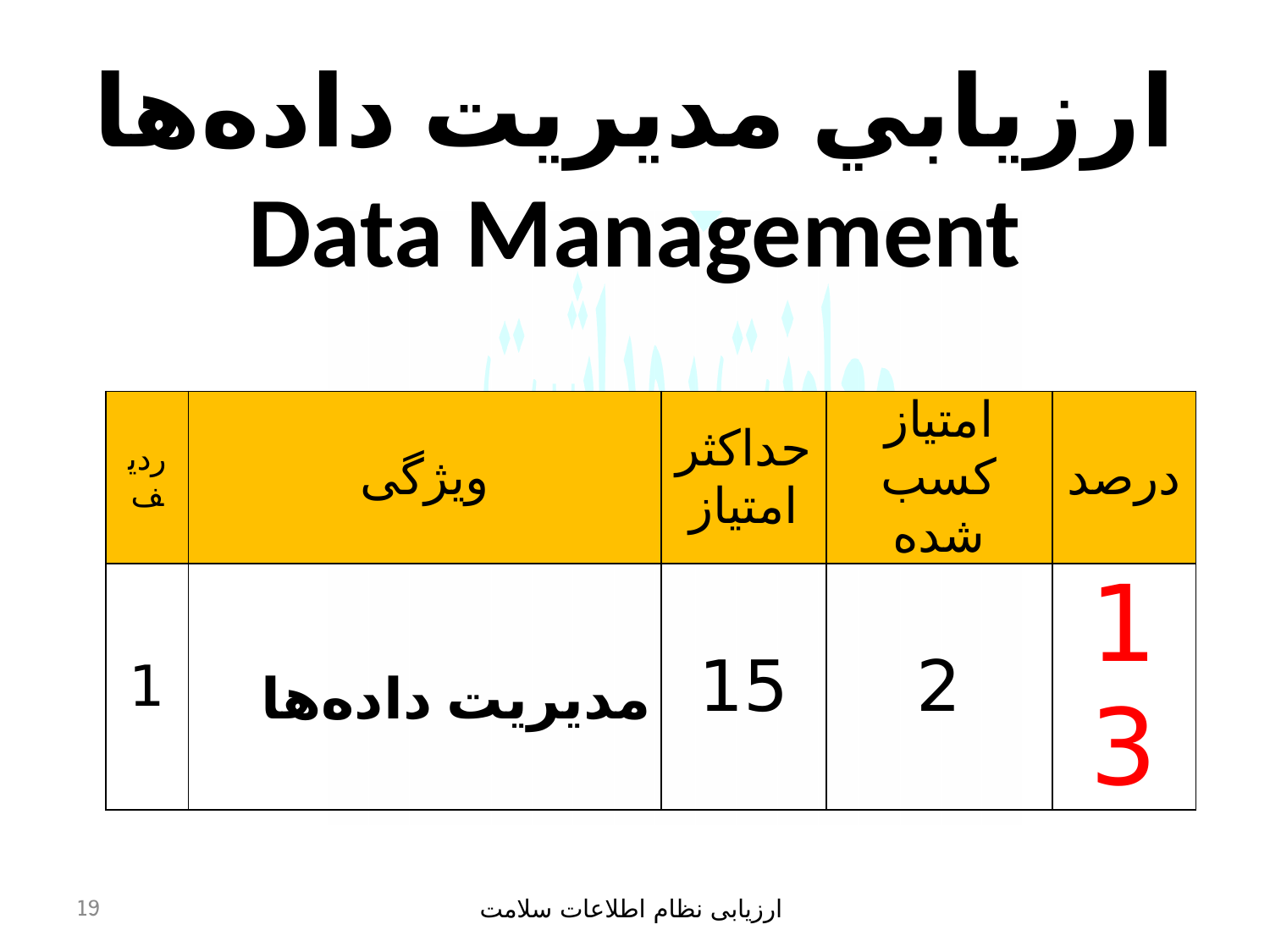

# ارزيابي مديريت داده‌ها Data Management
| ردیف | ویژگی | حداکثر امتیاز | امتیاز کسب شده | درصد |
| --- | --- | --- | --- | --- |
| 1 | مديريت داده‌ها | 15 | 2 | 13 |
19
ارزیابی نظام اطلاعات سلامت